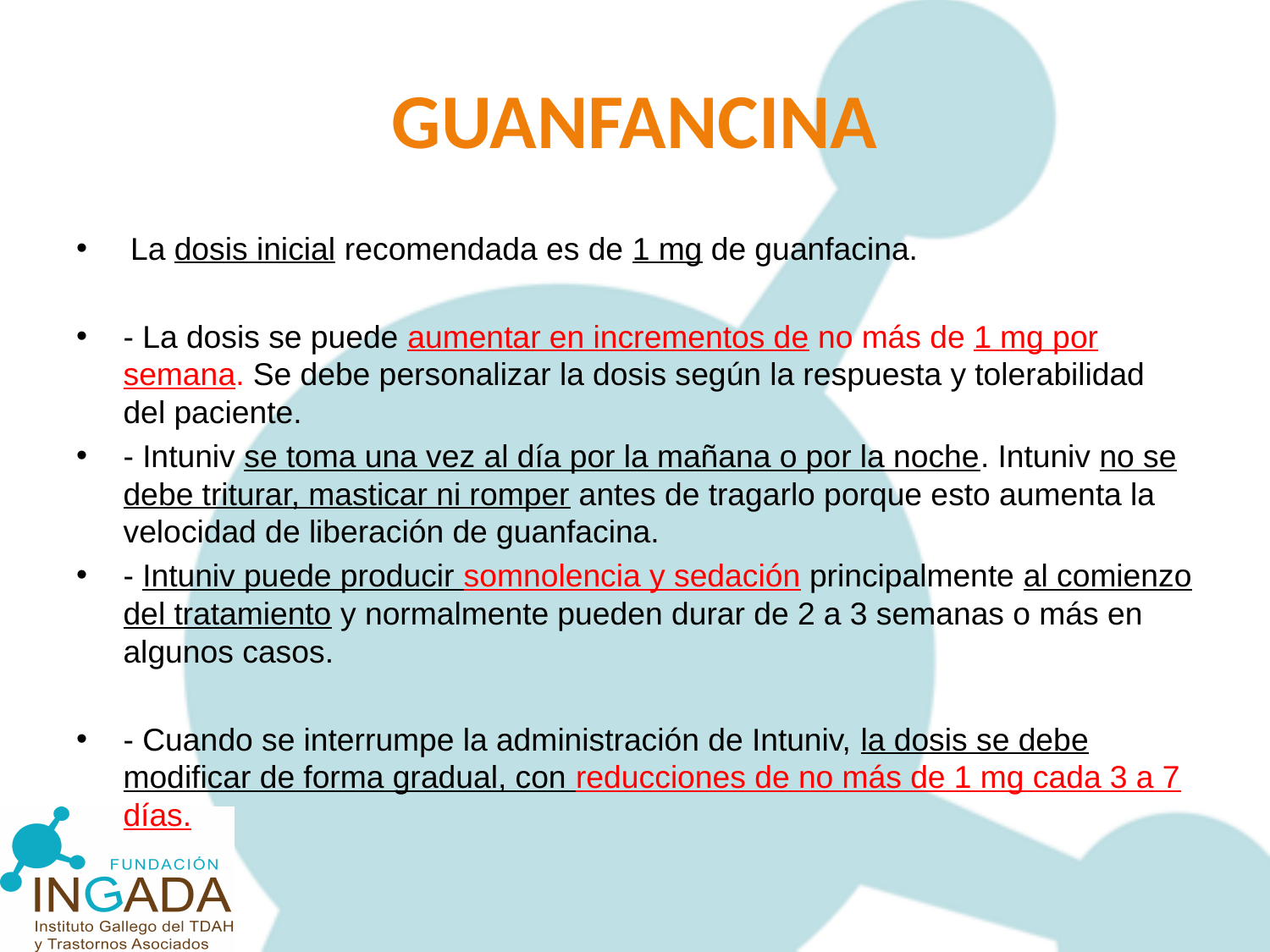

# GUANFANCINA
 La dosis inicial recomendada es de 1 mg de guanfacina.

- La dosis se puede aumentar en incrementos de no más de 1 mg por semana. Se debe personalizar la dosis según la respuesta y tolerabilidad del paciente.
- Intuniv se toma una vez al día por la mañana o por la noche. Intuniv no se debe triturar, masticar ni romper antes de tragarlo porque esto aumenta la velocidad de liberación de guanfacina.
- Intuniv puede producir somnolencia y sedación principalmente al comienzo del tratamiento y normalmente pueden durar de 2 a 3 semanas o más en algunos casos.

- Cuando se interrumpe la administración de Intuniv, la dosis se debe modificar de forma gradual, con reducciones de no más de 1 mg cada 3 a 7 días.